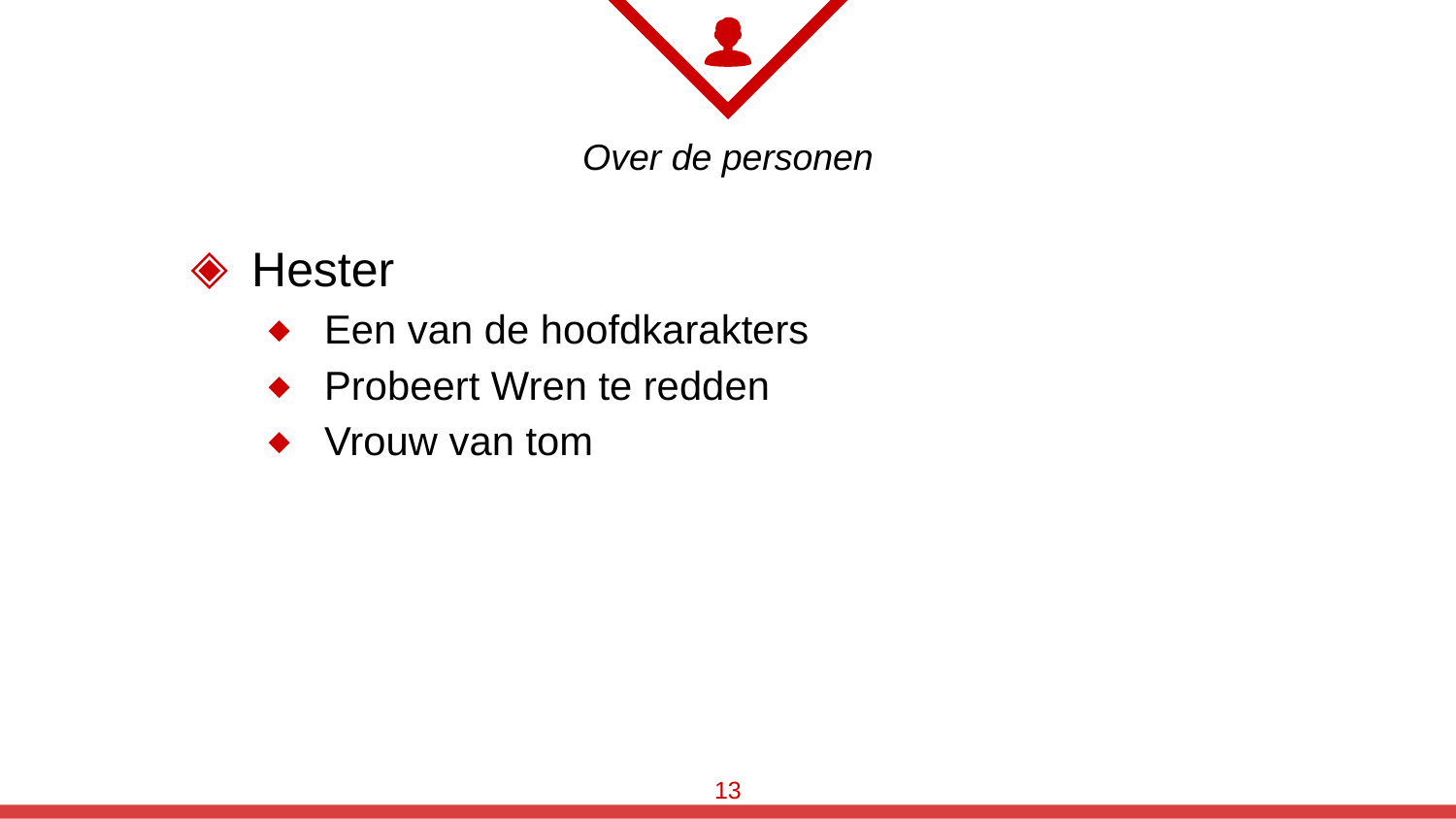

# Over de personen
Hester
Een van de hoofdkarakters
Probeert Wren te redden
Vrouw van tom

13